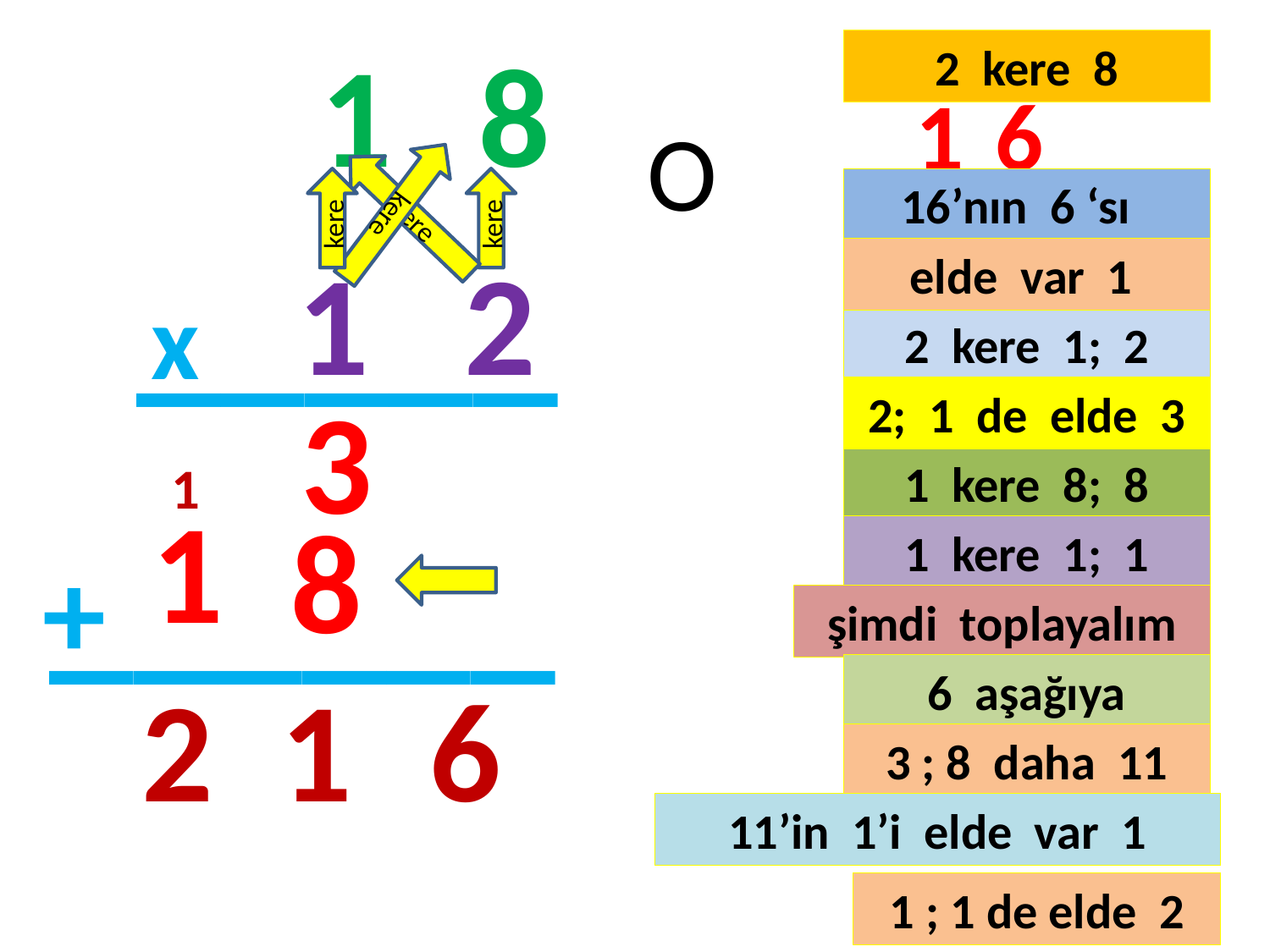

1
8
2  kere  8

1
6
O
kere
kere
kere
kere
16’nın  6 ‘sı
_____
1   2
elde  var  1
x
#

2  kere  1;  2
3
2;  1  de  elde  3

1

1  kere  8;  8
1
______
8
1  kere  1;  1
+

şimdi  toplayalım
2
1
6
6  aşağıya
3 ; 8  daha  11
11’in  1’i  elde  var  1
1 ; 1 de elde  2